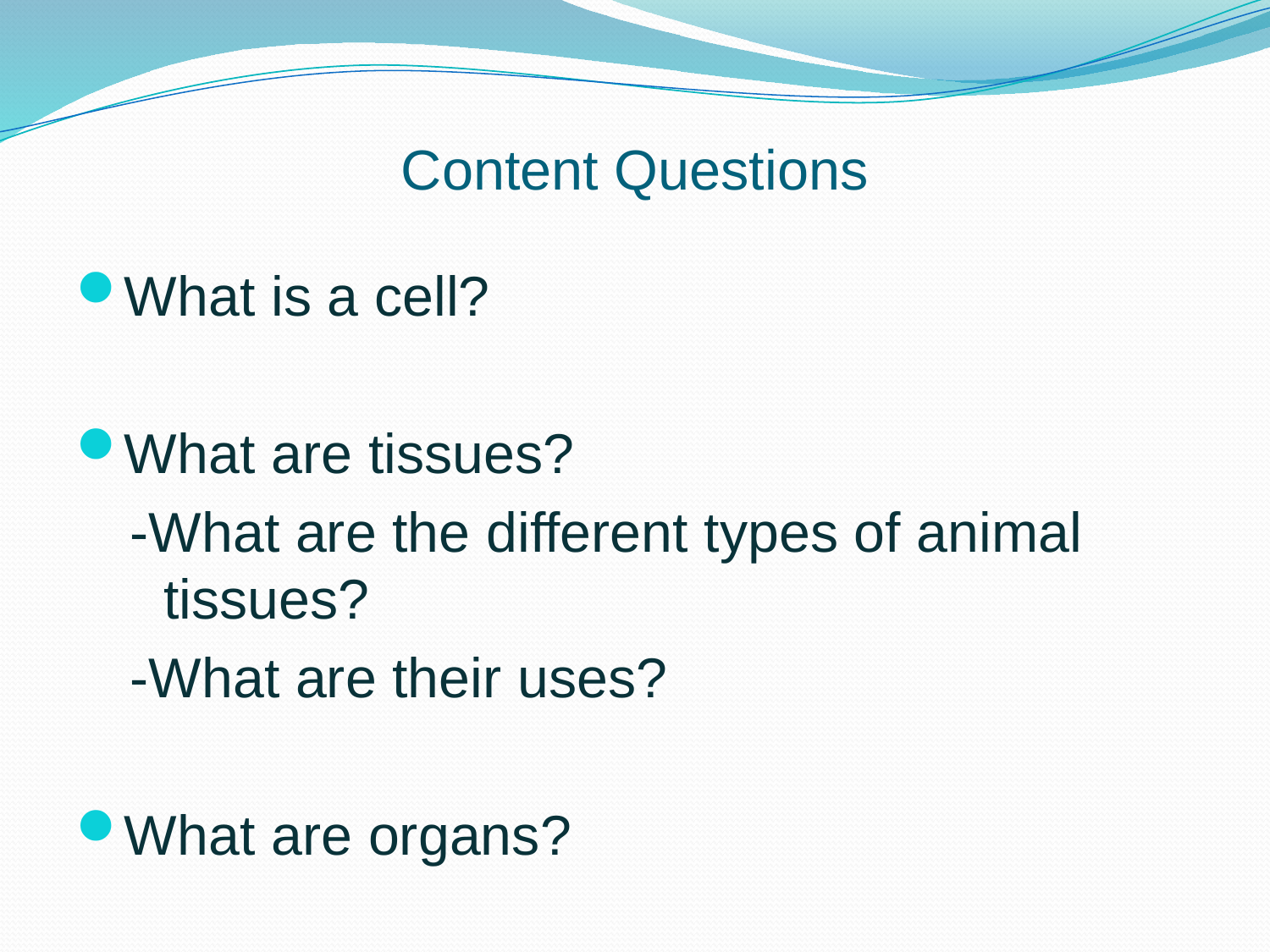

# Content Questions
What is a cell?

What are tissues?
-What are the different types of animal tissues?
-What are their uses?

What are organs?